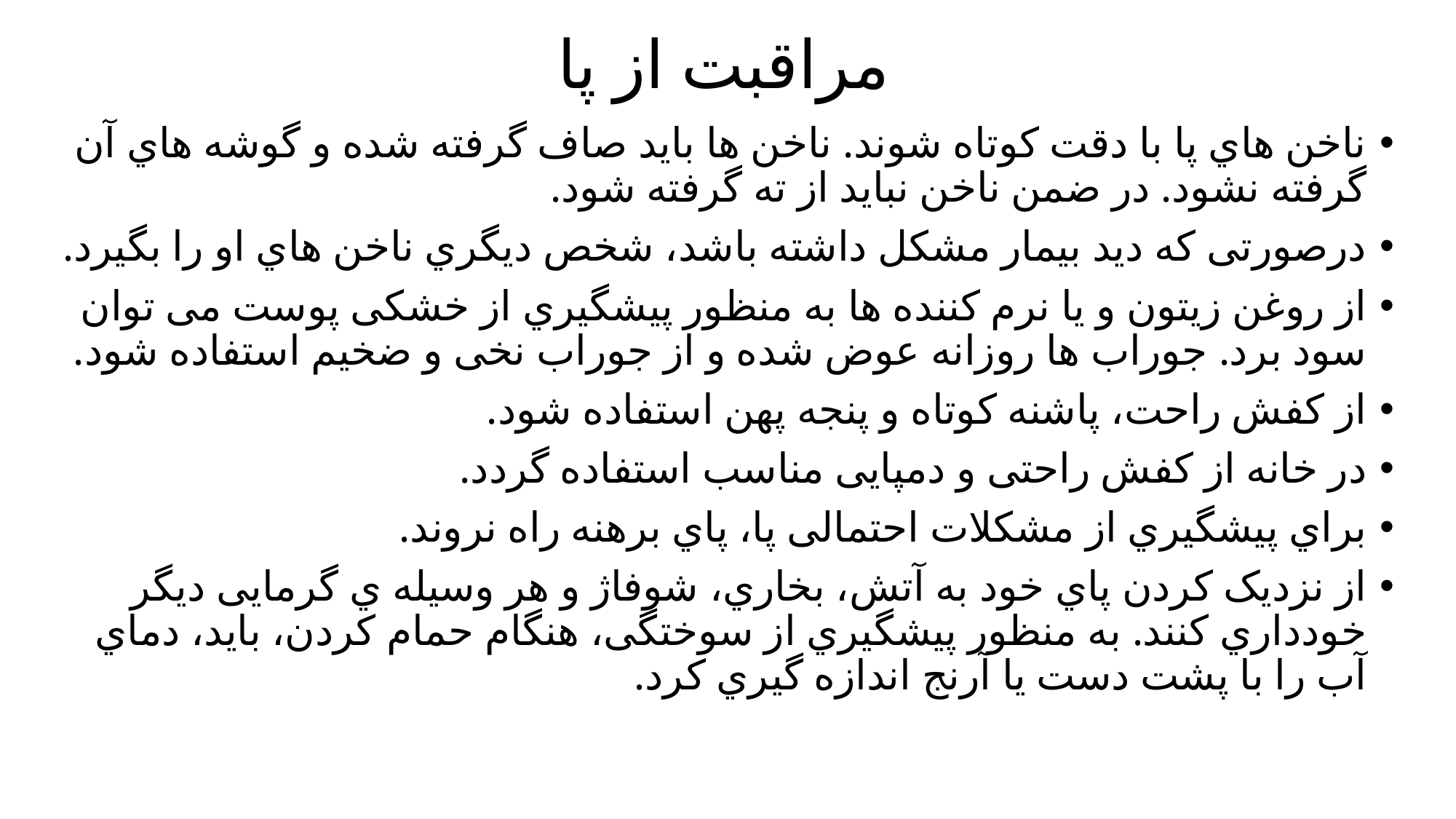

# مراقبت از پا
ناخن هاي پا با دقت کوتاه شوند. ناخن ها باید صاف گرفته شده و گوشه هاي آن گرفته نشود. در ضمن ناخن نباید از ته گرفته شود.
درصورتی که دید بیمار مشکل داشته باشد، شخص دیگري ناخن هاي او را بگیرد.
از روغن زیتون و یا نرم کننده ها به منظور پیشگیري از خشکی پوست می توان سود برد. جوراب ها روزانه عوض شده و از جوراب نخی و ضخیم استفاده شود.
از کفش راحت، پاشنه کوتاه و پنجه پهن استفاده شود.
در خانه از کفش راحتی و دمپایی مناسب استفاده گردد.
براي پیشگیري از مشکلات احتمالی پا، پاي برهنه راه نروند.
از نزدیک کردن پاي خود به آتش، بخاري، شوفاژ و هر وسیله ي گرمایی دیگر خودداري کنند. به منظور پیشگیري از سوختگی، هنگام حمام کردن، باید، دماي آب را با پشت دست یا آرنج اندازه گیري کرد.